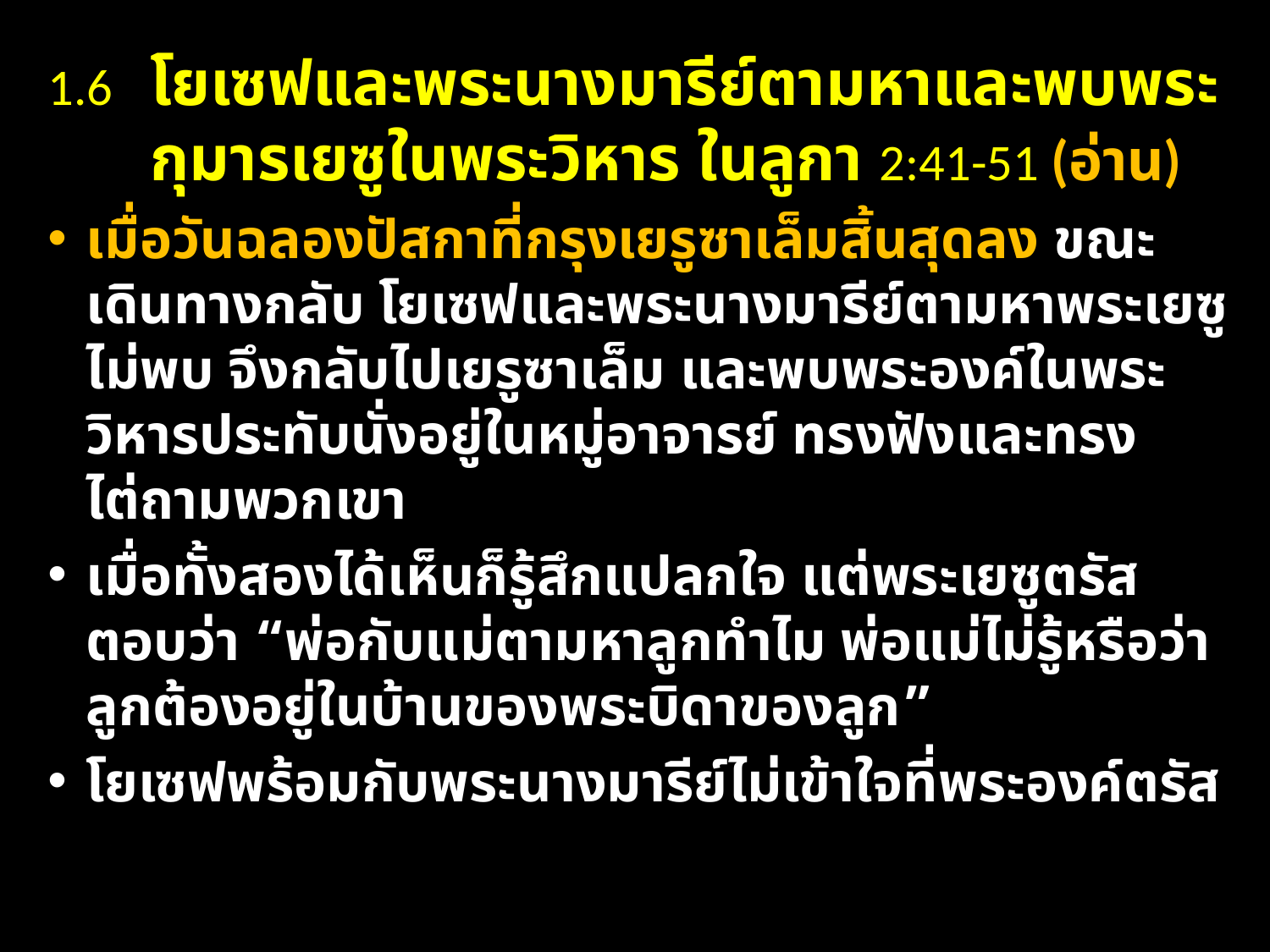

1.6 	โยเซฟและพระนางมารีย์ตามหาและพบพระ	กุมารเยซูในพระวิหาร ในลูกา 2:41-51 (อ่าน)
เมื่อ​วันฉลองปัสกาที่กรุงเยรูซาเล็ม​สิ้นสุด​ลง ขณะเดินทางกลับ โยเซฟ​และ​พระ​นาง​มา​รีย์​ตาม​หา​พระ​เยซู​ไม่พบ ​จึง​กลับ​ไป​เย​รู​ซา​เล็ม และ​พบ​พระ​องค์​ใน​พระ​วิหาร​ประทับ​นั่ง​อยู่​ใน​หมู่​อาจารย์ ทรง​ฟัง​และ​ทรง​ไต่ถาม​พวกเขา
เมื่อทั้งสองได้เห็น​ก็​รู้สึก​แปลกใจ แต่พระ​เยซู​ตรัส​ตอบ​ว่า “พ่อ​กับ​แม่​ตาม​หา​ลูก​ทำไม พ่อแม่​ไม่​รู้​หรือว่า ลูก​ต้อง​อยู่​ใน​บ้าน​ของ​พระ​บิดา​ของ​ลูก”
โย​เซฟ​พร้อมกับ​พระ​นาง​มา​รีย์​ไม่​เข้าใจ​ที่​พระ​องค์​ตรัส